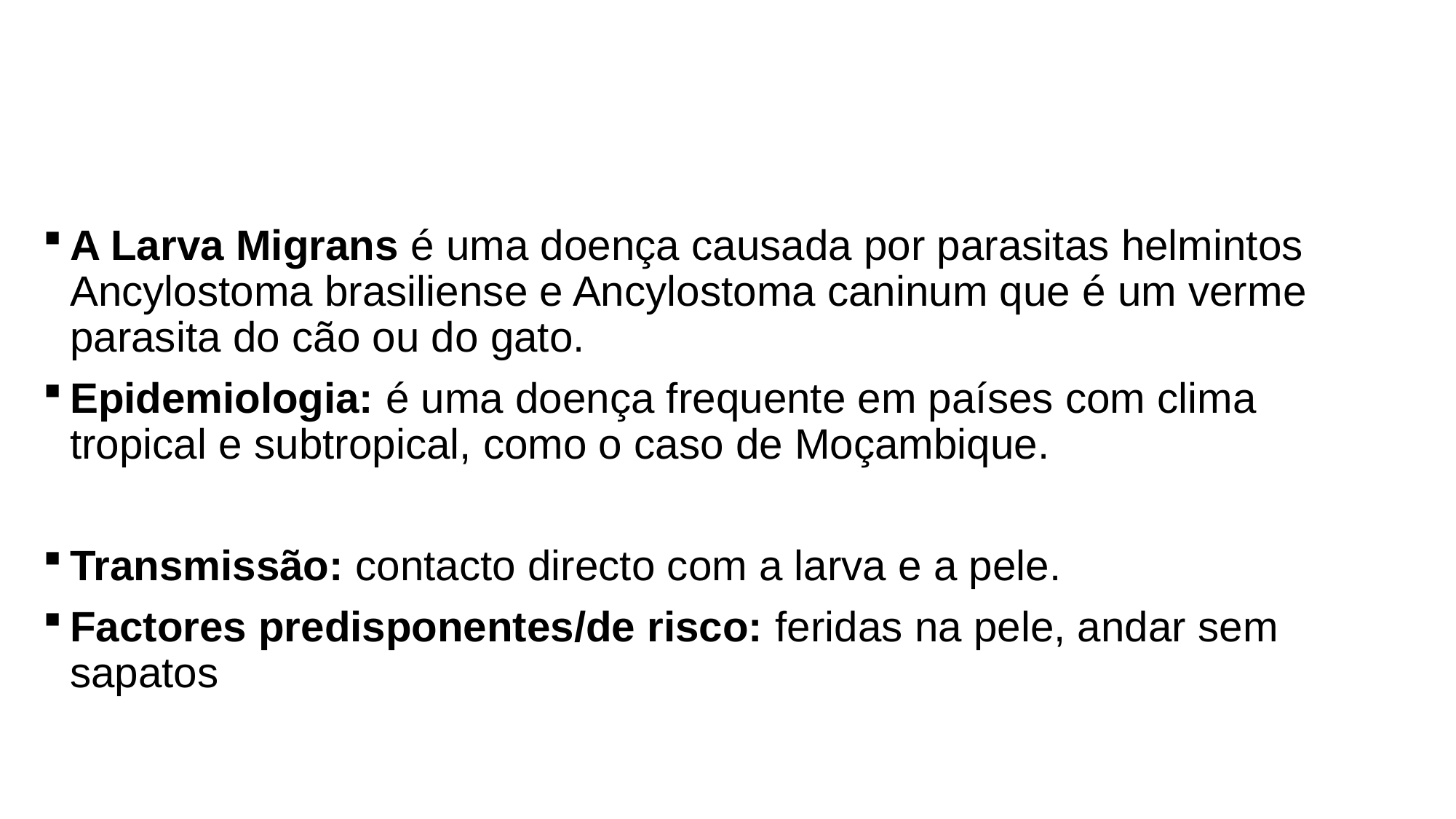

#
A Larva Migrans é uma doença causada por parasitas helmintos  Ancylostoma brasiliense e Ancylostoma caninum que é um verme parasita do cão ou do gato.
Epidemiologia: é uma doença frequente em países com clima tropical e subtropical, como o caso de Moçambique.

Transmissão: contacto directo com a larva e a pele.
Factores predisponentes/de risco: feridas na pele, andar sem sapatos